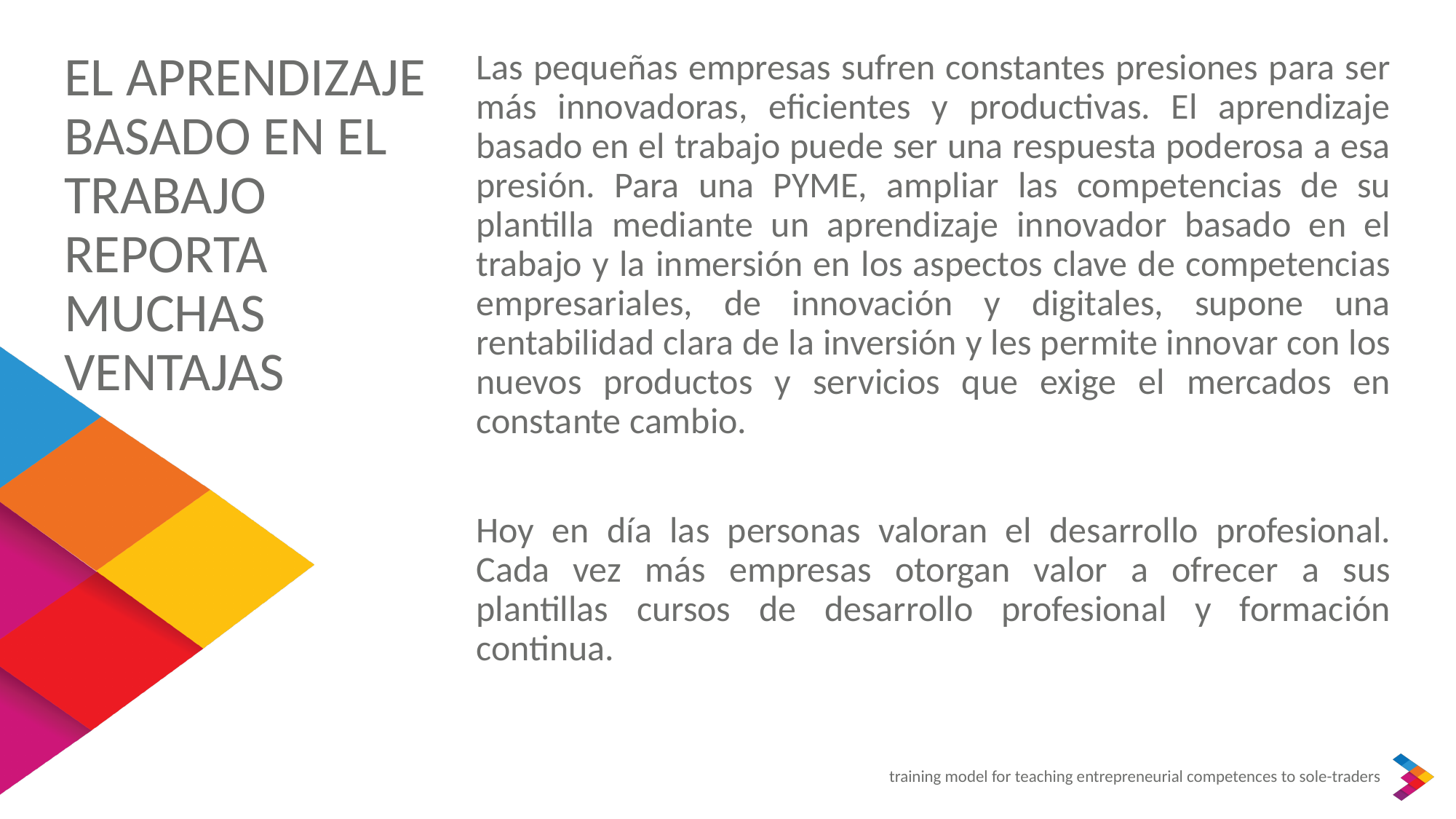

EL APRENDIZAJE BASADO EN EL TRABAJO REPORTA MUCHAS VENTAJAS
Las pequeñas empresas sufren constantes presiones para ser más innovadoras, eficientes y productivas. El aprendizaje basado en el trabajo puede ser una respuesta poderosa a esa presión. Para una PYME, ampliar las competencias de su plantilla mediante un aprendizaje innovador basado en el trabajo y la inmersión en los aspectos clave de competencias empresariales, de innovación y digitales, supone una rentabilidad clara de la inversión y les permite innovar con los nuevos productos y servicios que exige el mercados en constante cambio.

Hoy en día las personas valoran el desarrollo profesional. Cada vez más empresas otorgan valor a ofrecer a sus plantillas cursos de desarrollo profesional y formación continua.